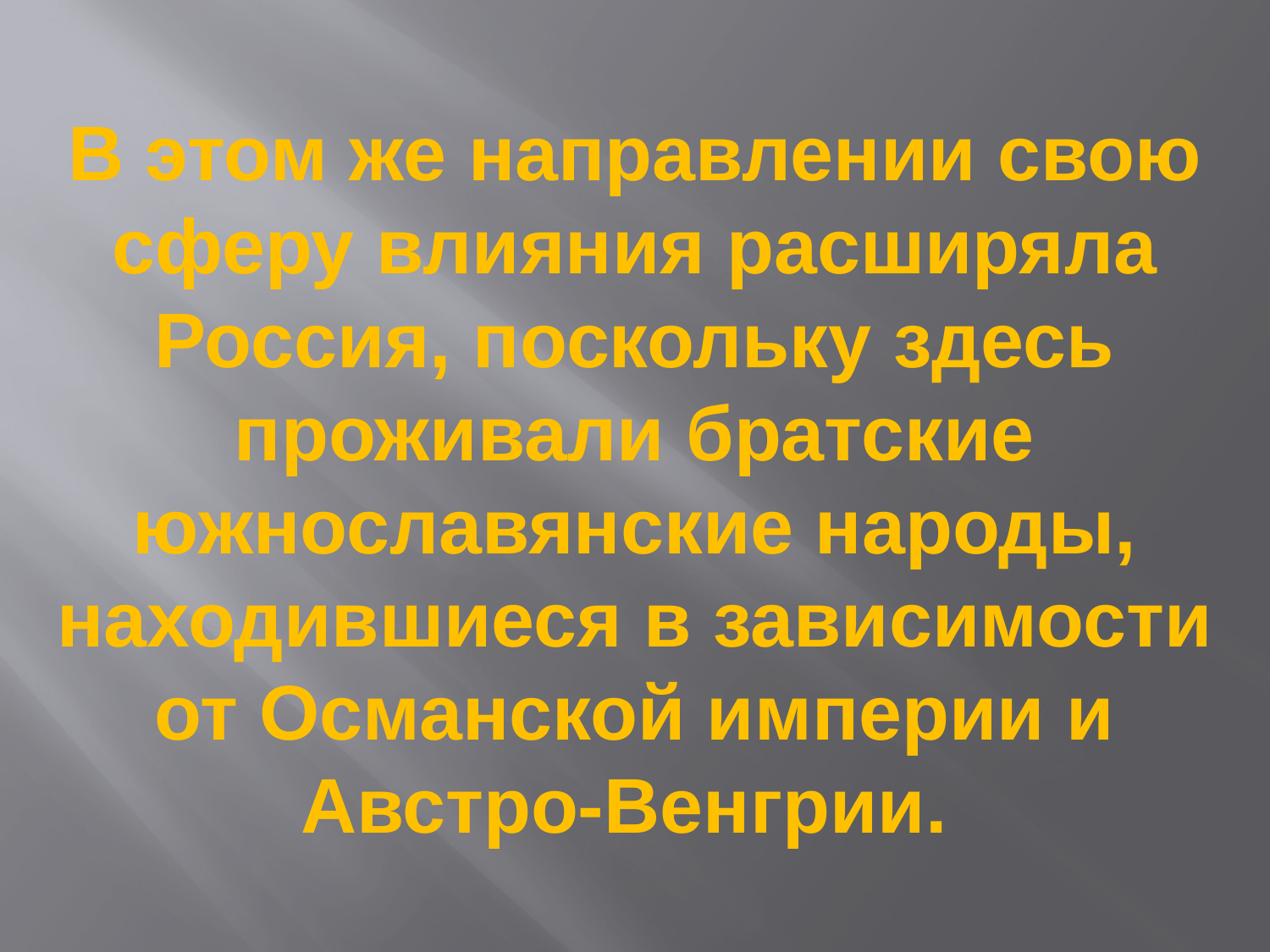

# В этом же направлении свою сферу влияния расширяла Россия, поскольку здесь проживали братские южнославянские народы, находившиеся в зависимости от Османской империи и Австро-Венгрии.